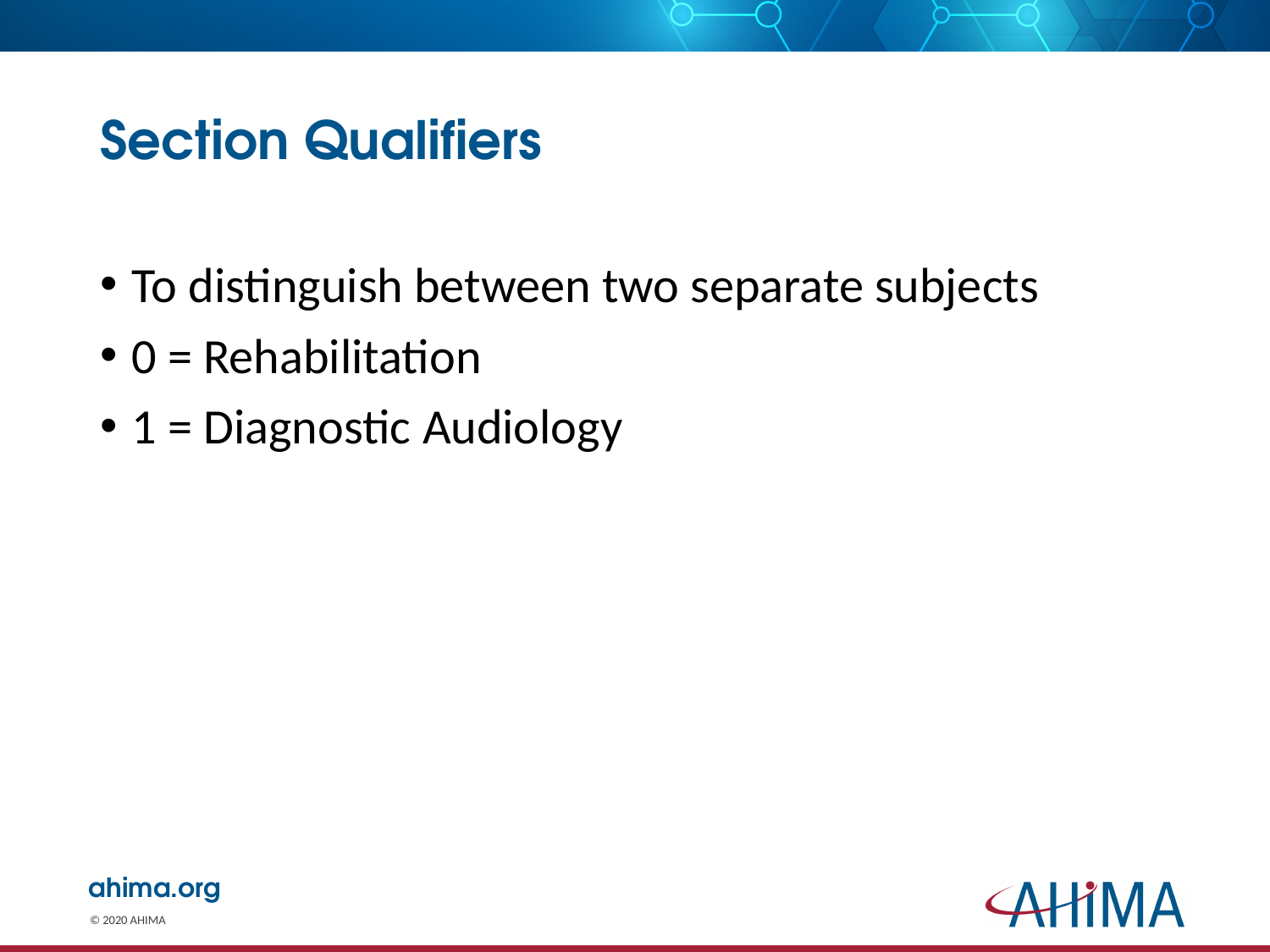

# Section Qualifiers
To distinguish between two separate subjects
0 = Rehabilitation
1 = Diagnostic Audiology